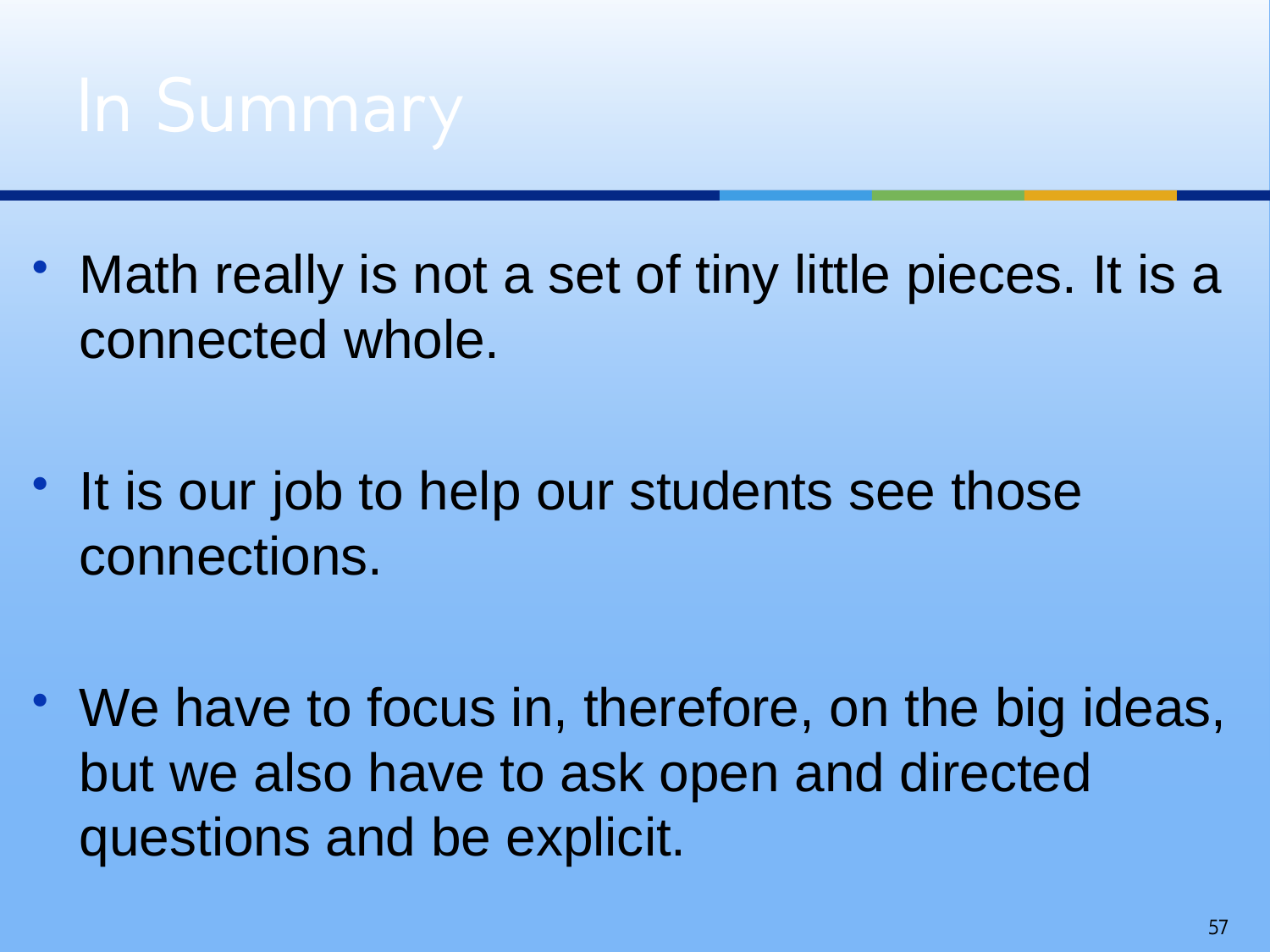

# In Summary
Math really is not a set of tiny little pieces. It is a connected whole.

It is our job to help our students see those connections.

We have to focus in, therefore, on the big ideas, but we also have to ask open and directed questions and be explicit.
57